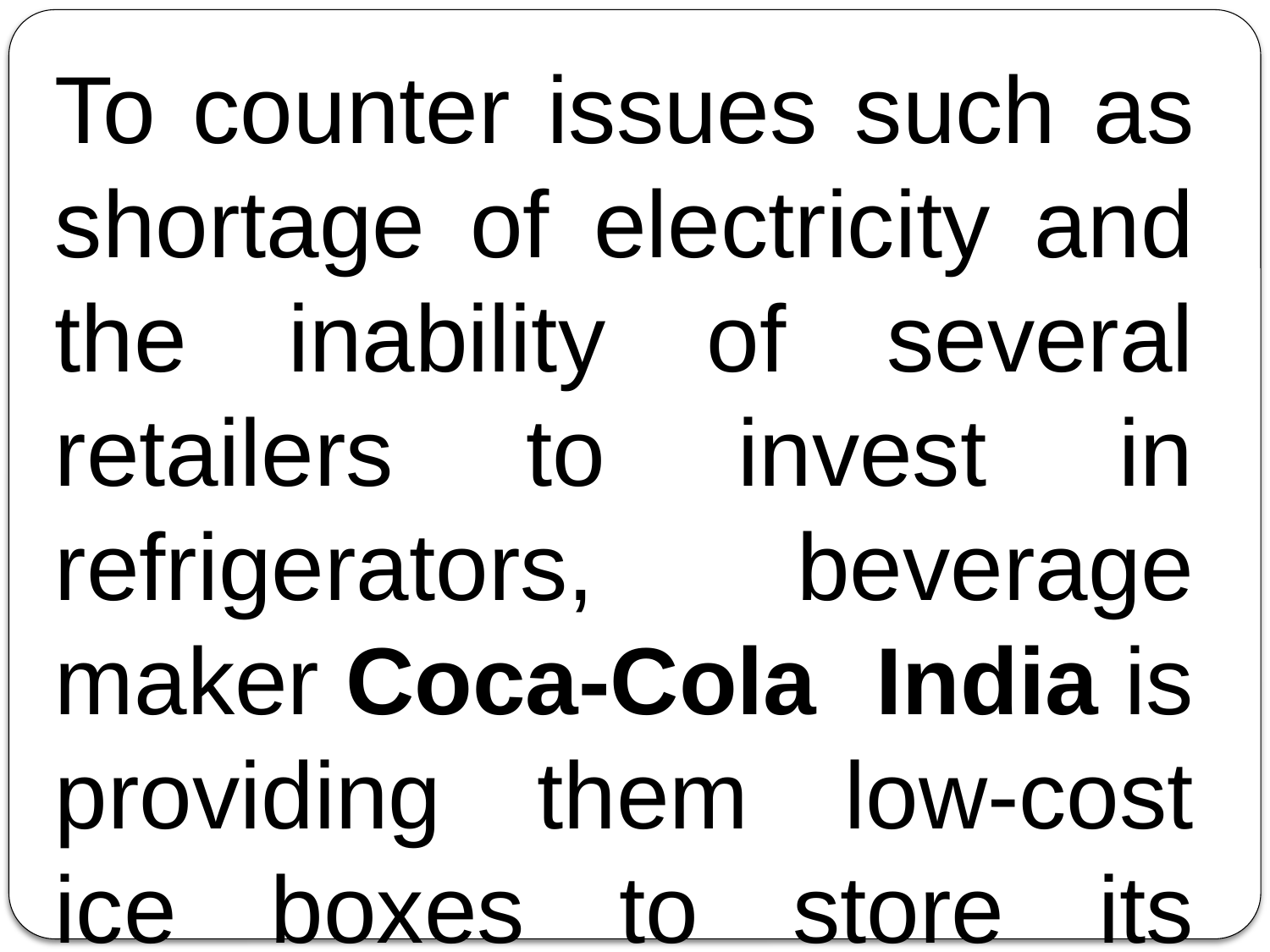

To counter issues such as shortage of electricity and the inability of several retailers to invest in refrigerators, beverage maker Coca-Cola India is providing them low-cost ice boxes to store its drinks.